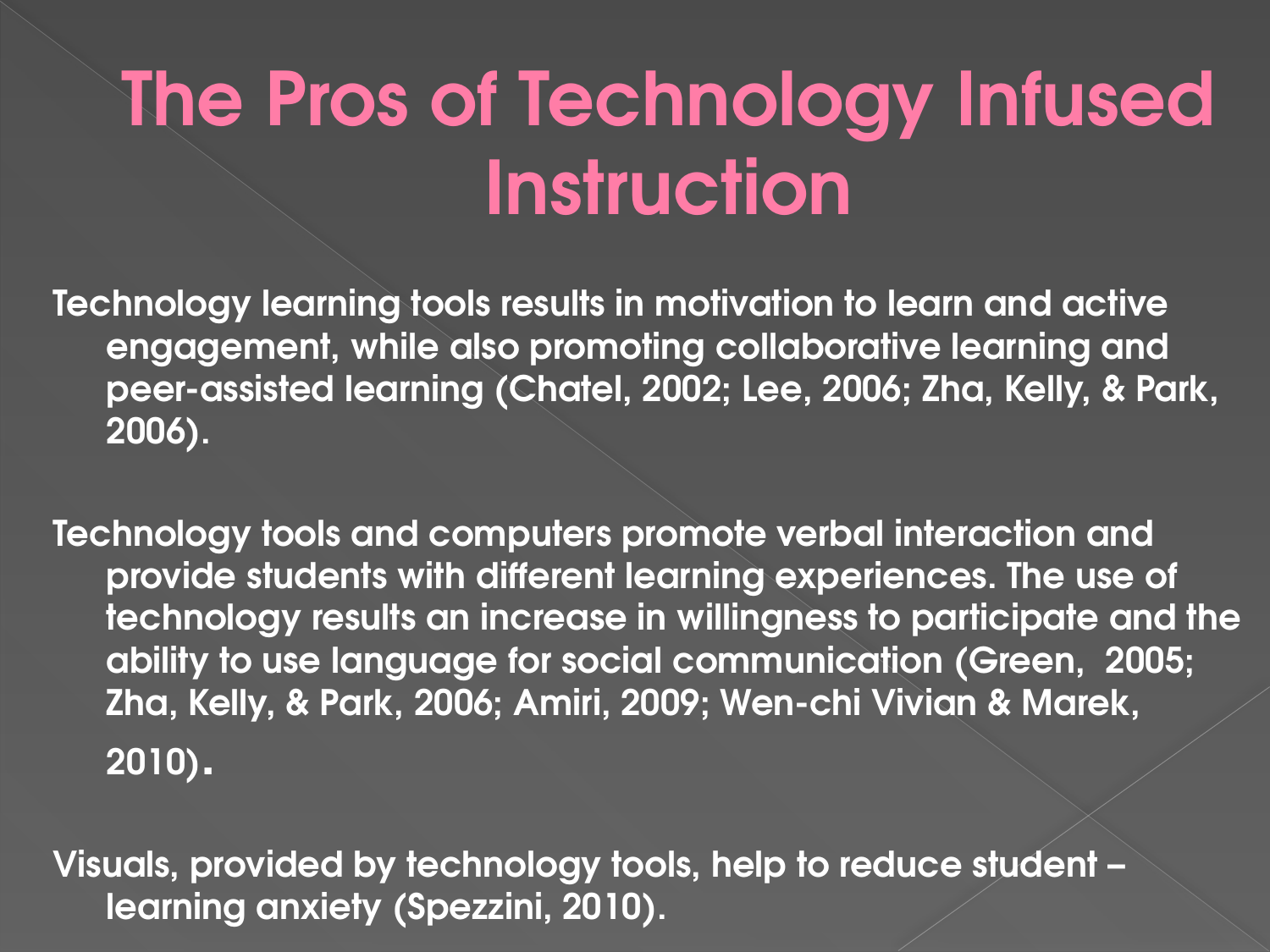

# The Pros of Technology Infused Instruction
Technology learning tools results in motivation to learn and active engagement, while also promoting collaborative learning and peer-assisted learning (Chatel, 2002; Lee, 2006; Zha, Kelly, & Park, 2006).

Technology tools and computers promote verbal interaction and provide students with different learning experiences. The use of technology results an increase in willingness to participate and the ability to use language for social communication (Green,  2005;  Zha, Kelly, & Park, 2006; Amiri, 2009; Wen-chi Vivian & Marek, 2010).

Visuals, provided by technology tools, help to reduce student –learning anxiety (Spezzini, 2010).